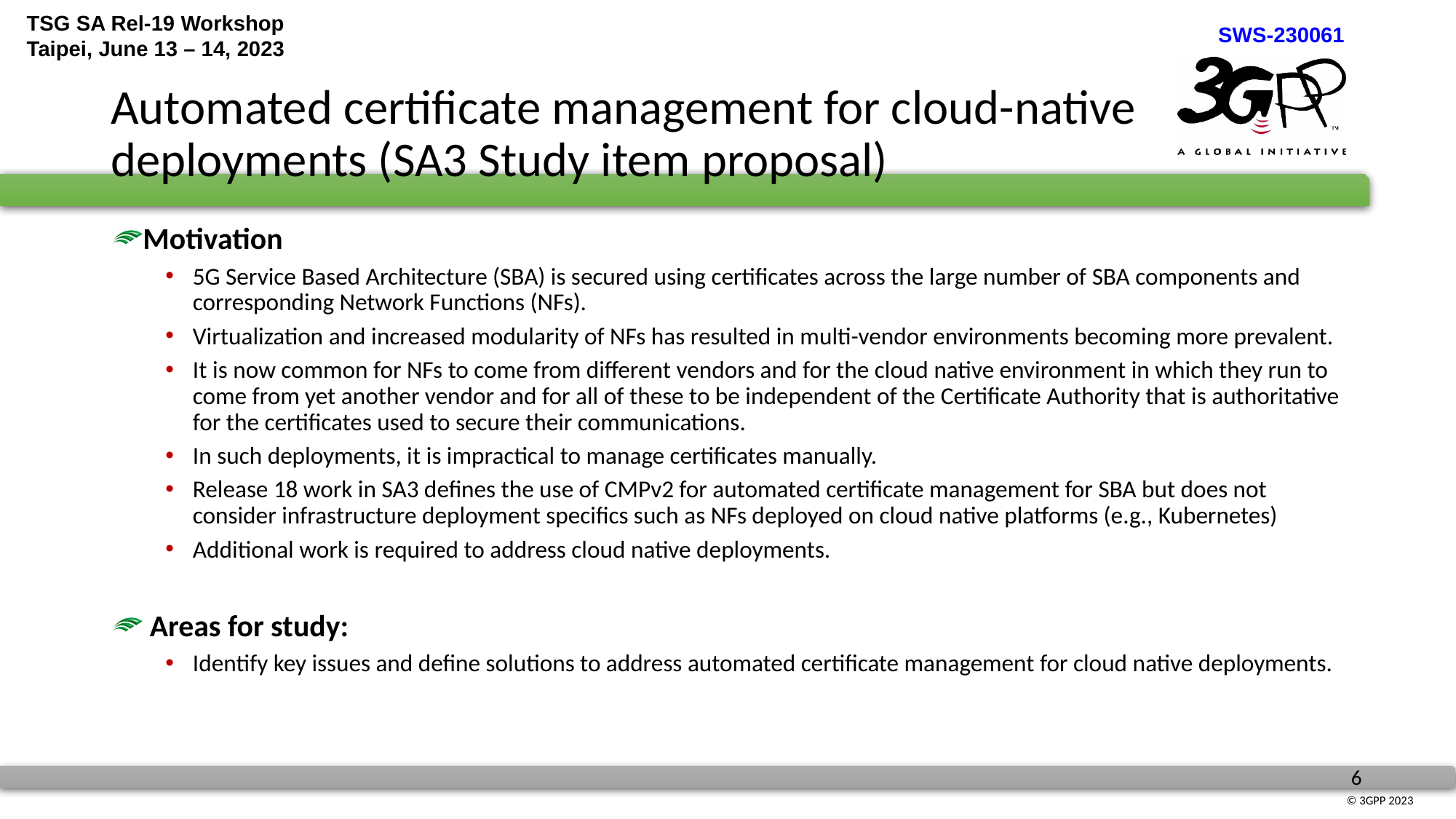

# Automated certificate management for cloud-native deployments (SA3 Study item proposal)
Motivation
5G Service Based Architecture (SBA) is secured using certificates across the large number of SBA components and corresponding Network Functions (NFs).
Virtualization and increased modularity of NFs has resulted in multi-vendor environments becoming more prevalent.
It is now common for NFs to come from different vendors and for the cloud native environment in which they run to come from yet another vendor and for all of these to be independent of the Certificate Authority that is authoritative for the certificates used to secure their communications.
In such deployments, it is impractical to manage certificates manually.
Release 18 work in SA3 defines the use of CMPv2 for automated certificate management for SBA but does not consider infrastructure deployment specifics such as NFs deployed on cloud native platforms (e.g., Kubernetes)
Additional work is required to address cloud native deployments.

 Areas for study:
Identify key issues and define solutions to address automated certificate management for cloud native deployments.